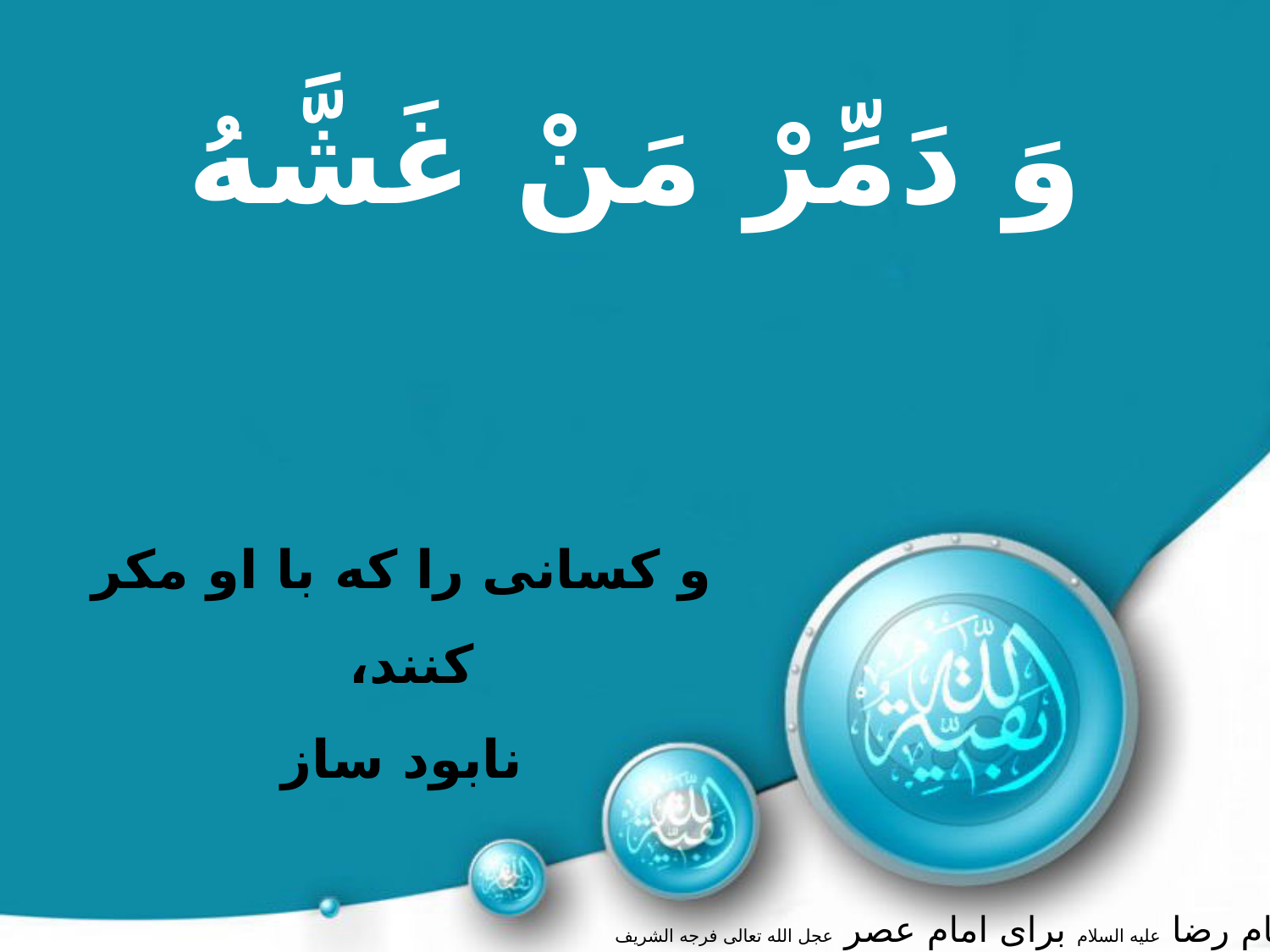

وَ دَمِّرْ مَنْ غَشَّهُ‏
و كسانى را كه با او مكر کنند،
نابود ساز